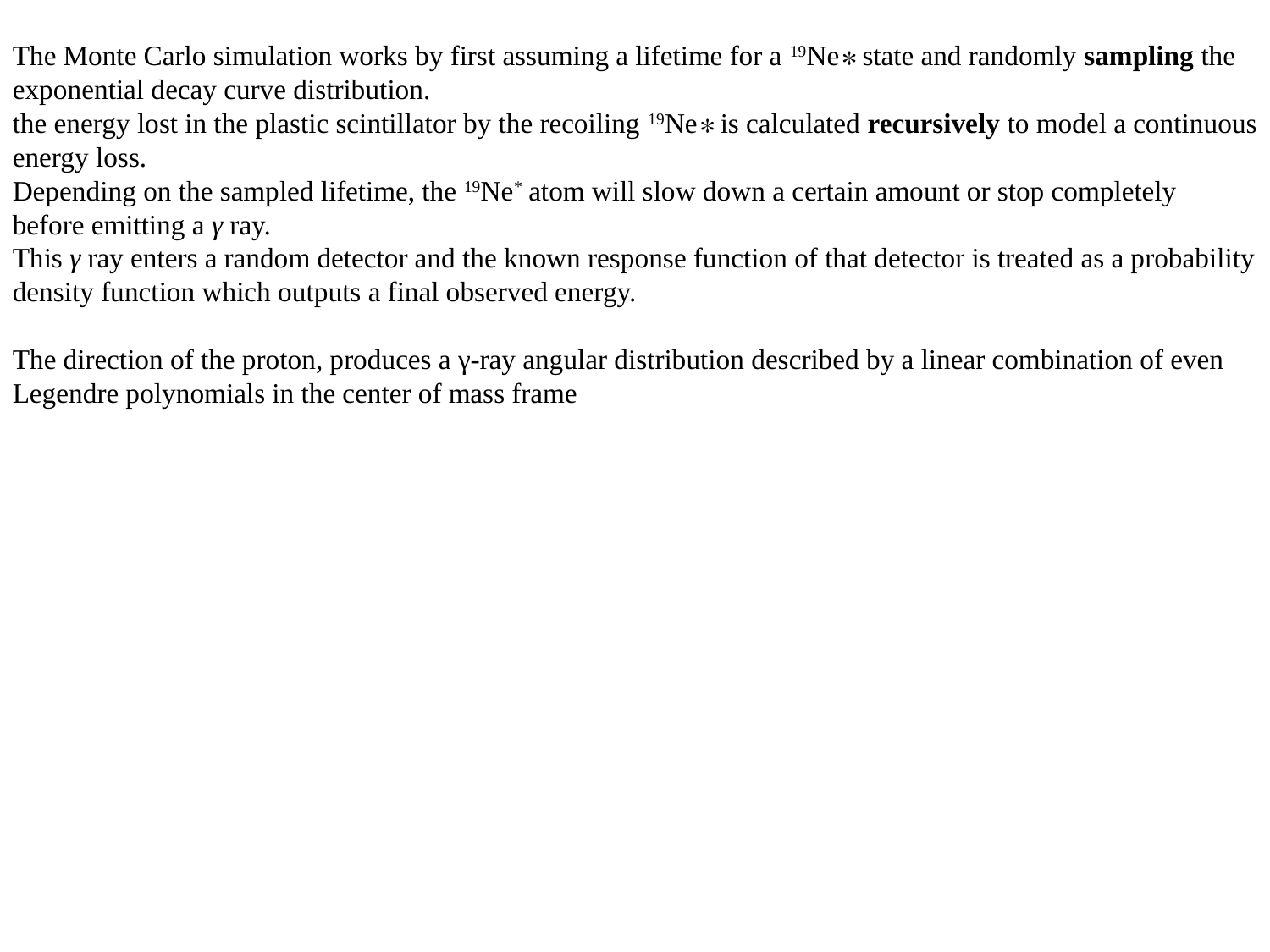

The Monte Carlo simulation works by first assuming a lifetime for a 19Ne∗ state and randomly sampling the exponential decay curve distribution.
the energy lost in the plastic scintillator by the recoiling 19Ne∗ is calculated recursively to model a continuous energy loss.
Depending on the sampled lifetime, the 19Ne* atom will slow down a certain amount or stop completely
before emitting a γ ray.
This γ ray enters a random detector and the known response function of that detector is treated as a probability density function which outputs a final observed energy.
The direction of the proton, produces a γ-ray angular distribution described by a linear combination of even Legendre polynomials in the center of mass frame